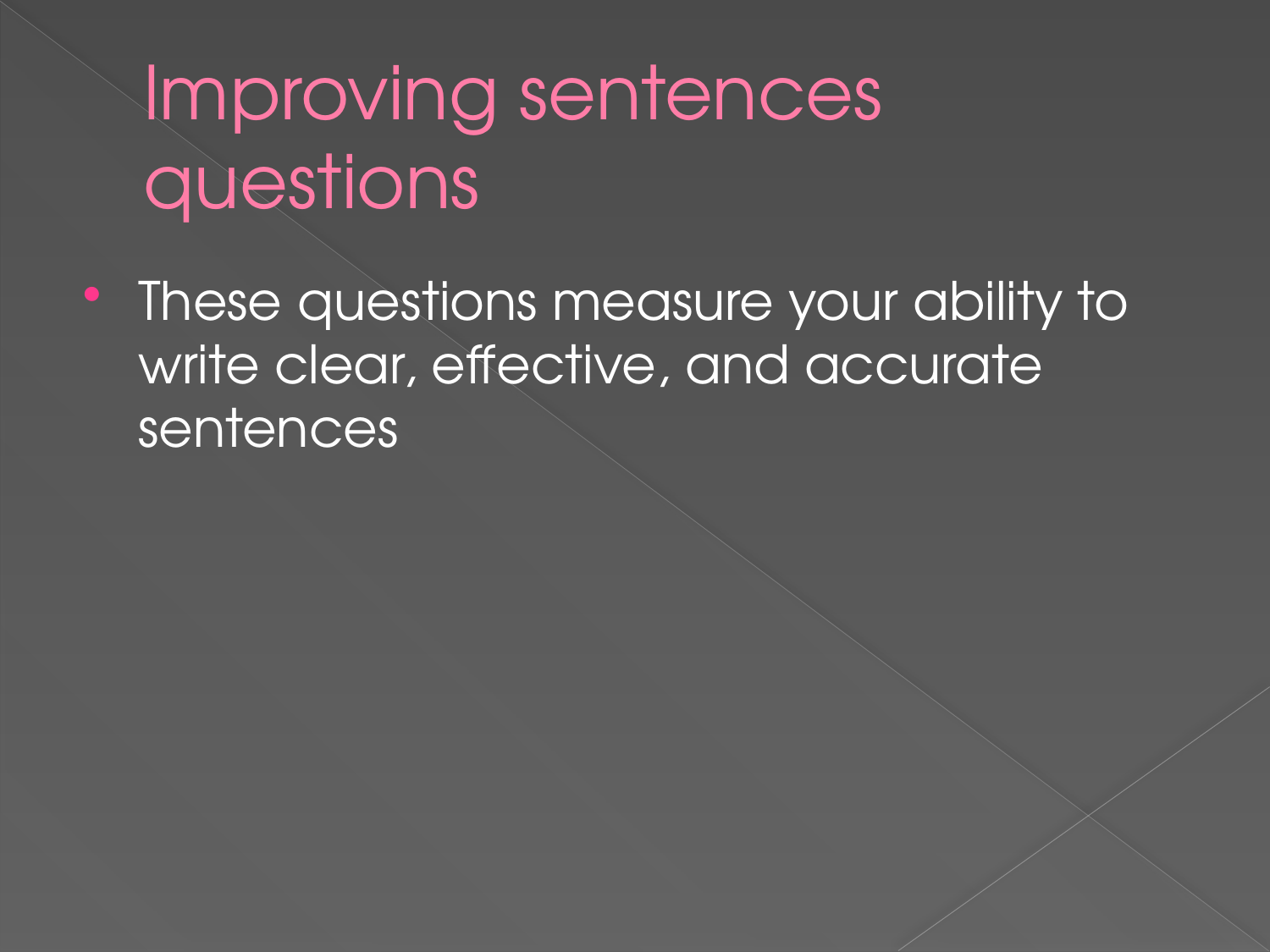

# Improving sentences questions
These questions measure your ability to write clear, effective, and accurate sentences